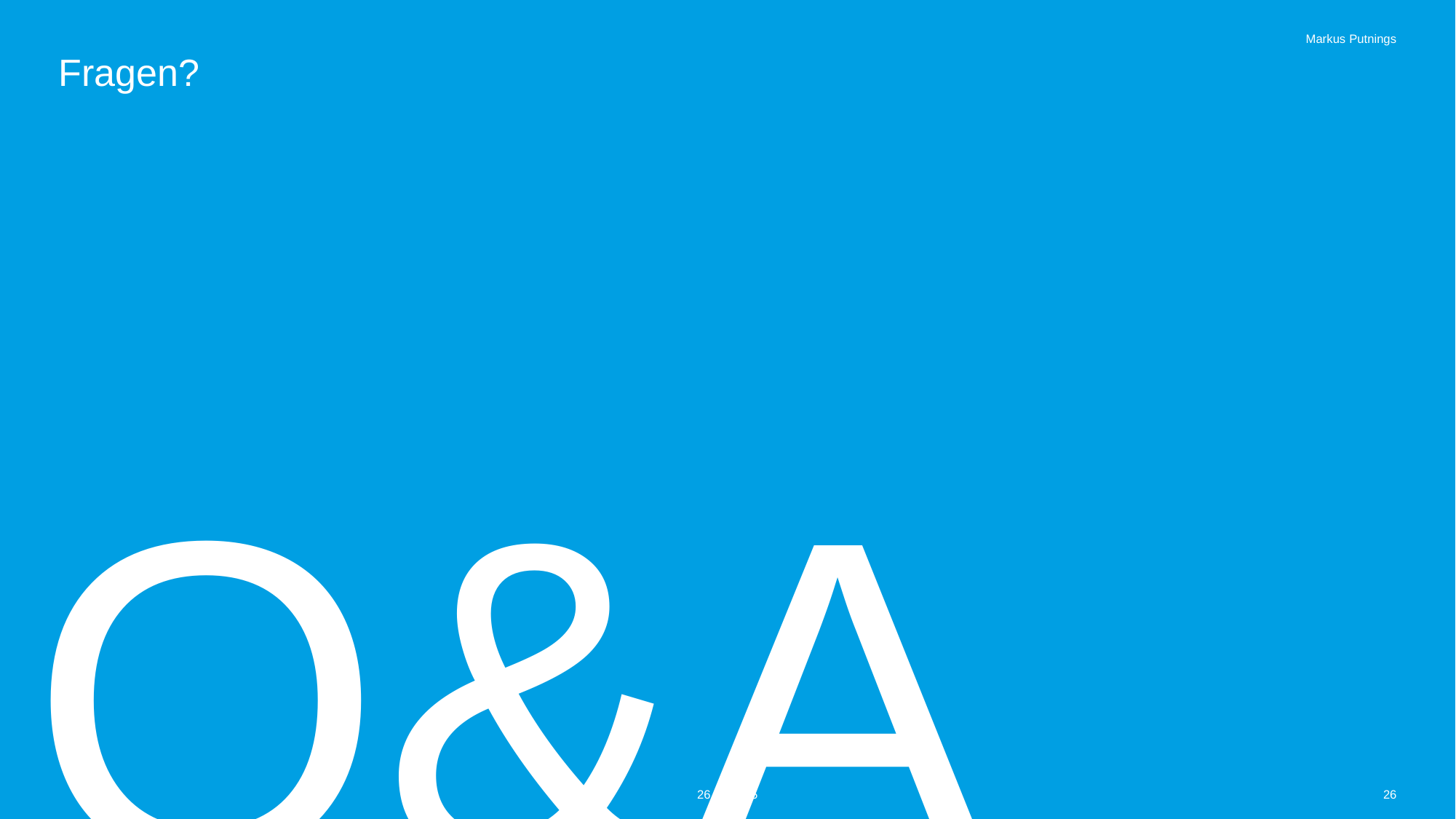

Markus Putnings
# Fragen?
Q&A
26.09.2025

26